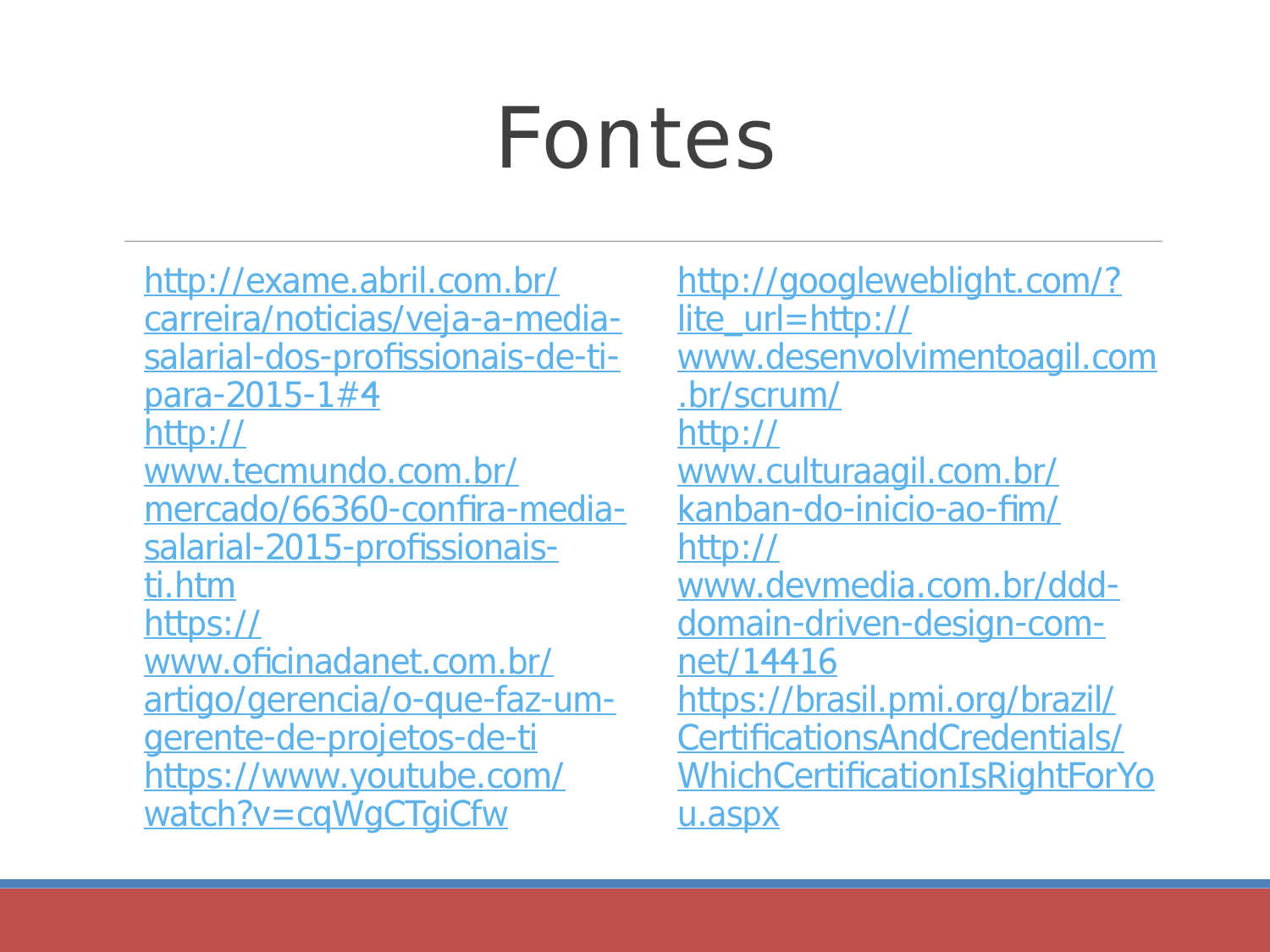

Fontes
http://exame.abril.com.br/carreira/noticias/veja-a-media-salarial-dos-profissionais-de-ti-para-2015-1#4
http://www.tecmundo.com.br/mercado/66360-confira-media-salarial-2015-profissionais-ti.htm
https://www.oficinadanet.com.br/artigo/gerencia/o-que-faz-um-gerente-de-projetos-de-ti
https://www.youtube.com/watch?v=cqWgCTgiCfw
http://googleweblight.com/?lite_url=http://www.desenvolvimentoagil.com.br/scrum/
http://www.culturaagil.com.br/kanban-do-inicio-ao-fim/
http://www.devmedia.com.br/ddd-domain-driven-design-com-net/14416
https://brasil.pmi.org/brazil/CertificationsAndCredentials/WhichCertificationIsRightForYou.aspx